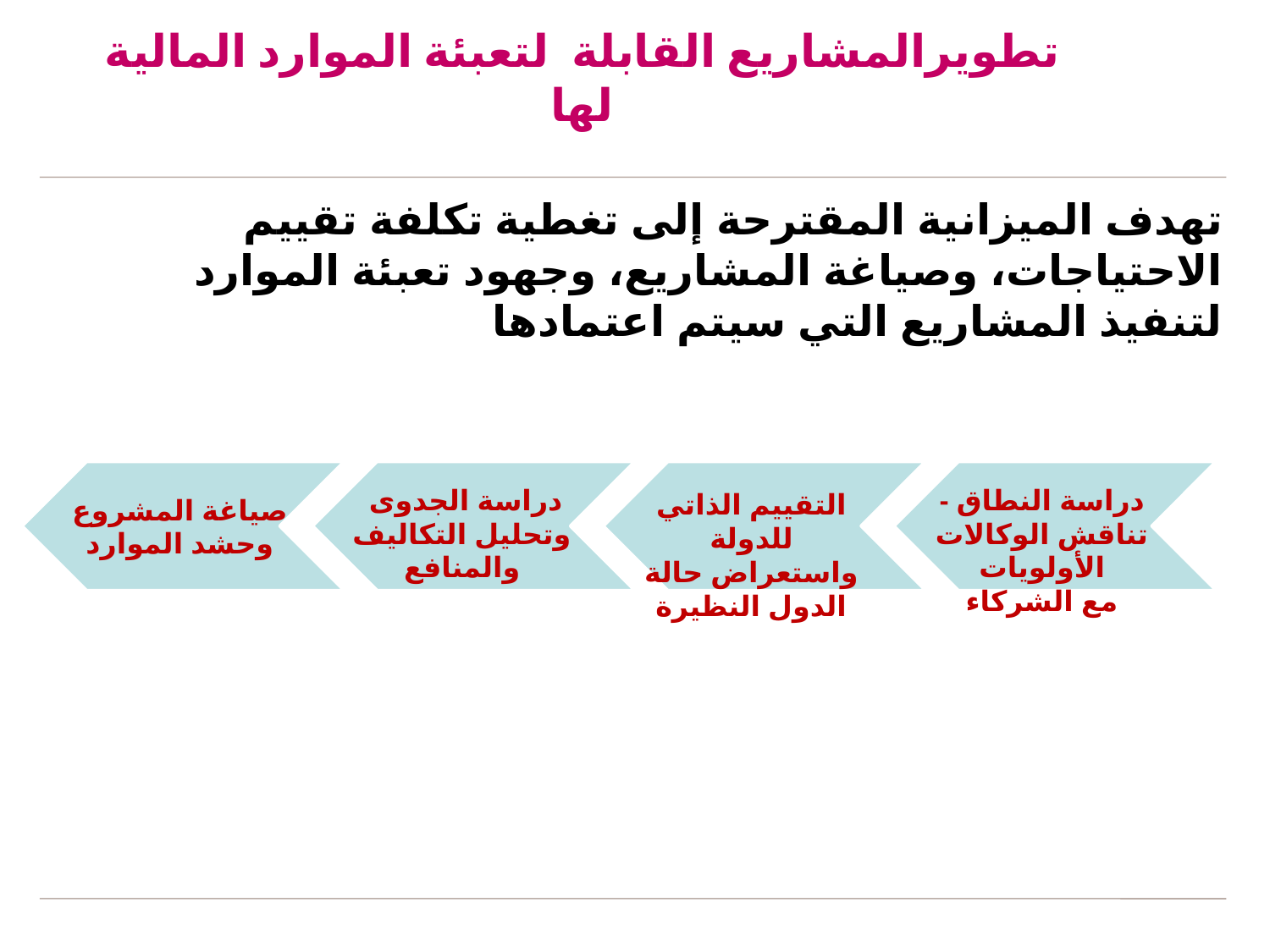

# تطويرالمشاريع القابلة  لتعبئة الموارد المالية لها
تهدف الميزانية المقترحة إلى تغطية تكلفة تقييم الاحتياجات، وصياغة المشاريع، وجهود تعبئة الموارد لتنفيذ المشاريع التي سيتم اعتمادها

دراسة الجدوى
وتحليل التكاليف والمنافع
دراسة النطاق - تناقش الوكالات الأولويات
مع الشركاء
التقييم الذاتي للدولة واستعراض حالة الدول النظيرة
صياغة المشروع
وحشد الموارد